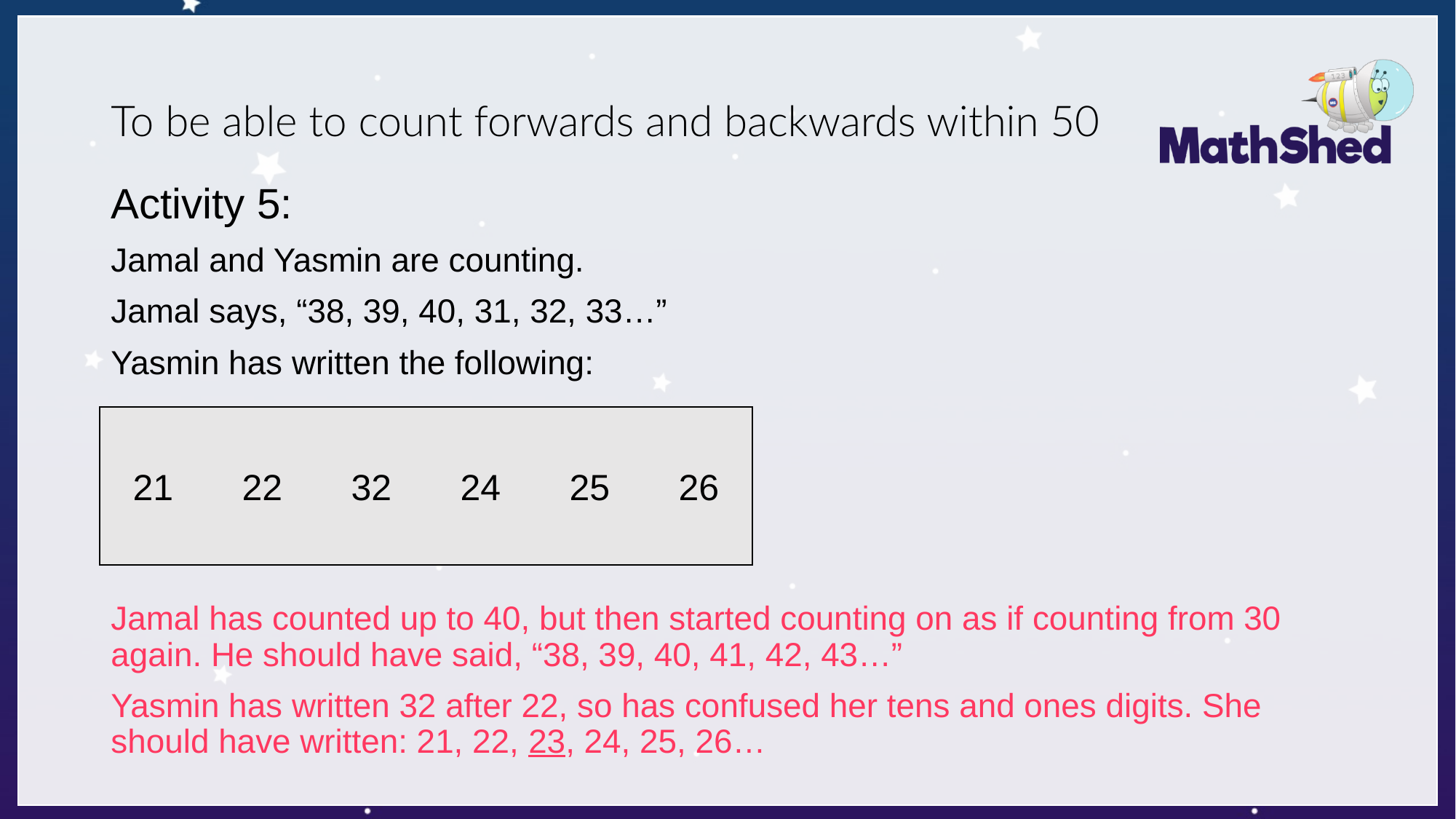

# To be able to count forwards and backwards within 50
Activity 5:
Jamal and Yasmin are counting.
Jamal says, “38, 39, 40, 31, 32, 33…”
Yasmin has written the following:

Jamal has counted up to 40, but then started counting on as if counting from 30 again. He should have said, “38, 39, 40, 41, 42, 43…”
Yasmin has written 32 after 22, so has confused her tens and ones digits. She should have written: 21, 22, 23, 24, 25, 26…

21	22	32	24	25	26